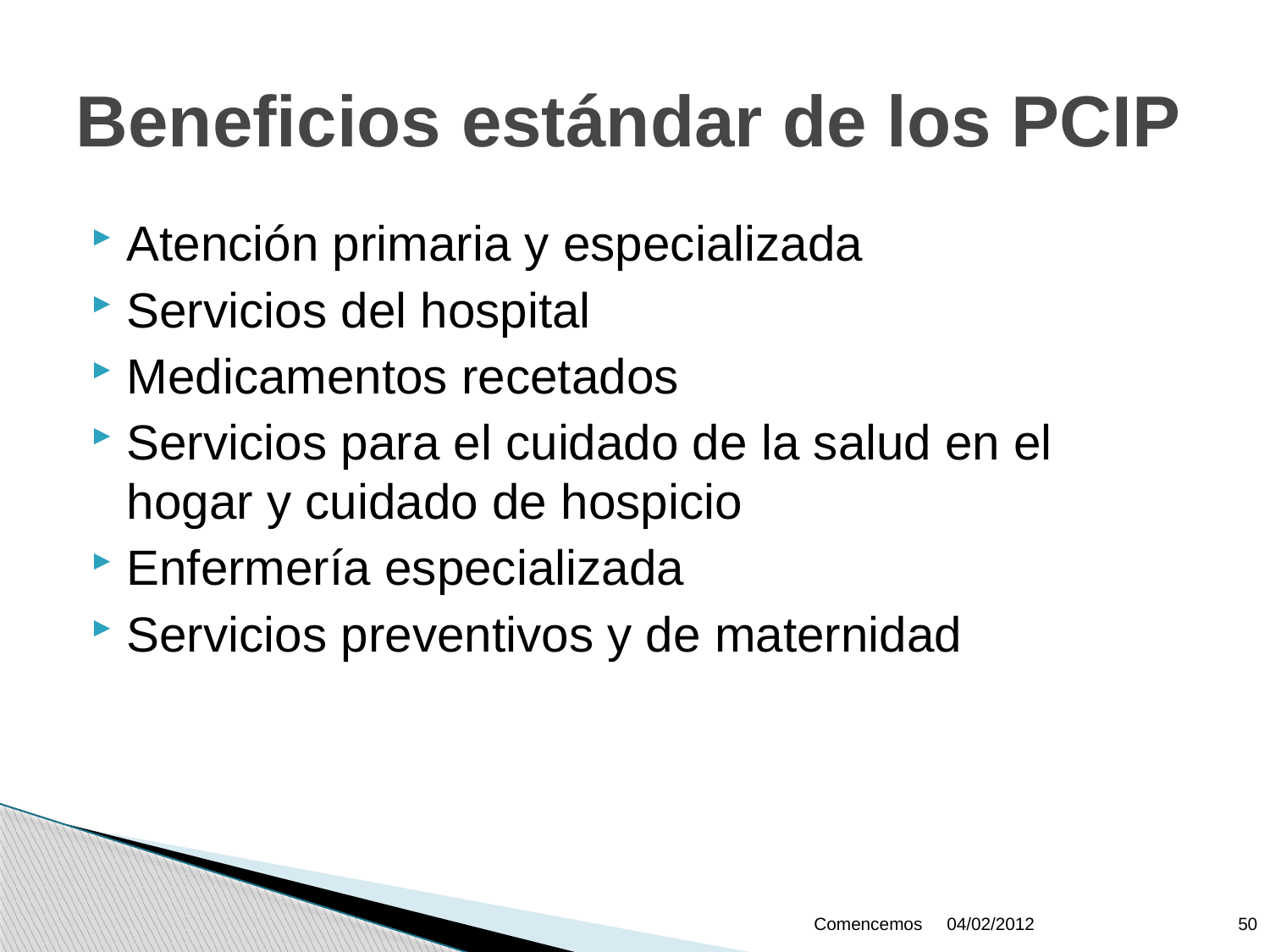

# Beneficios estándar de los PCIP
Atención primaria y especializada
Servicios del hospital
Medicamentos recetados
Servicios para el cuidado de la salud en el hogar y cuidado de hospicio
Enfermería especializada
Servicios preventivos y de maternidad

Comencemos
04/02/2012
50
50